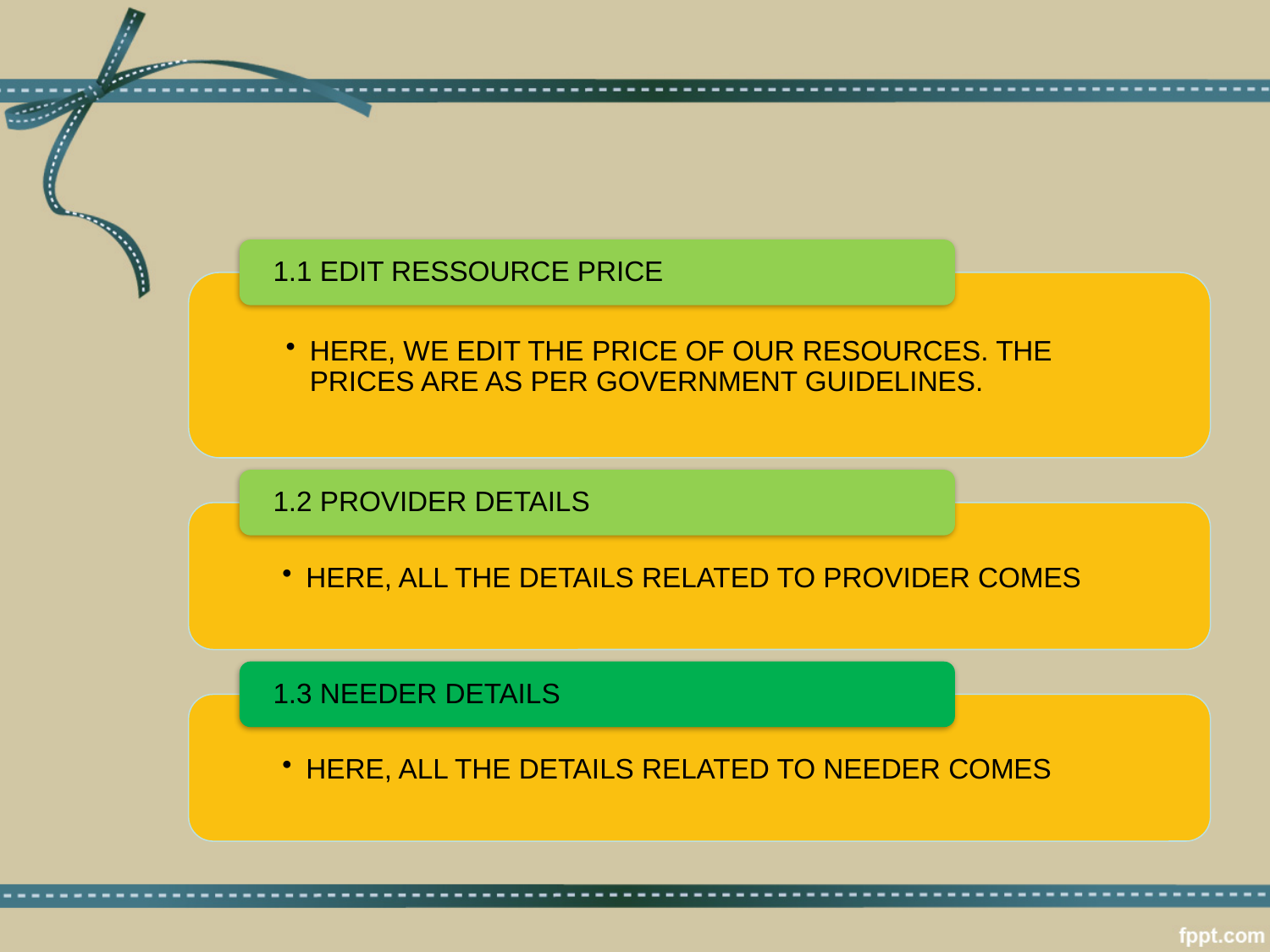

HERE, WE EDIT THE PRICE OF OUR RESOURCES. THE PRICES ARE AS PER GOVERNMENT GUIDELINES.
1.1 EDIT RESSOURCE PRICE
HERE, ALL THE DETAILS RELATED TO PROVIDER COMES
1.2 PROVIDER DETAILS
HERE, ALL THE DETAILS RELATED TO NEEDER COMES
1.3 NEEDER DETAILS